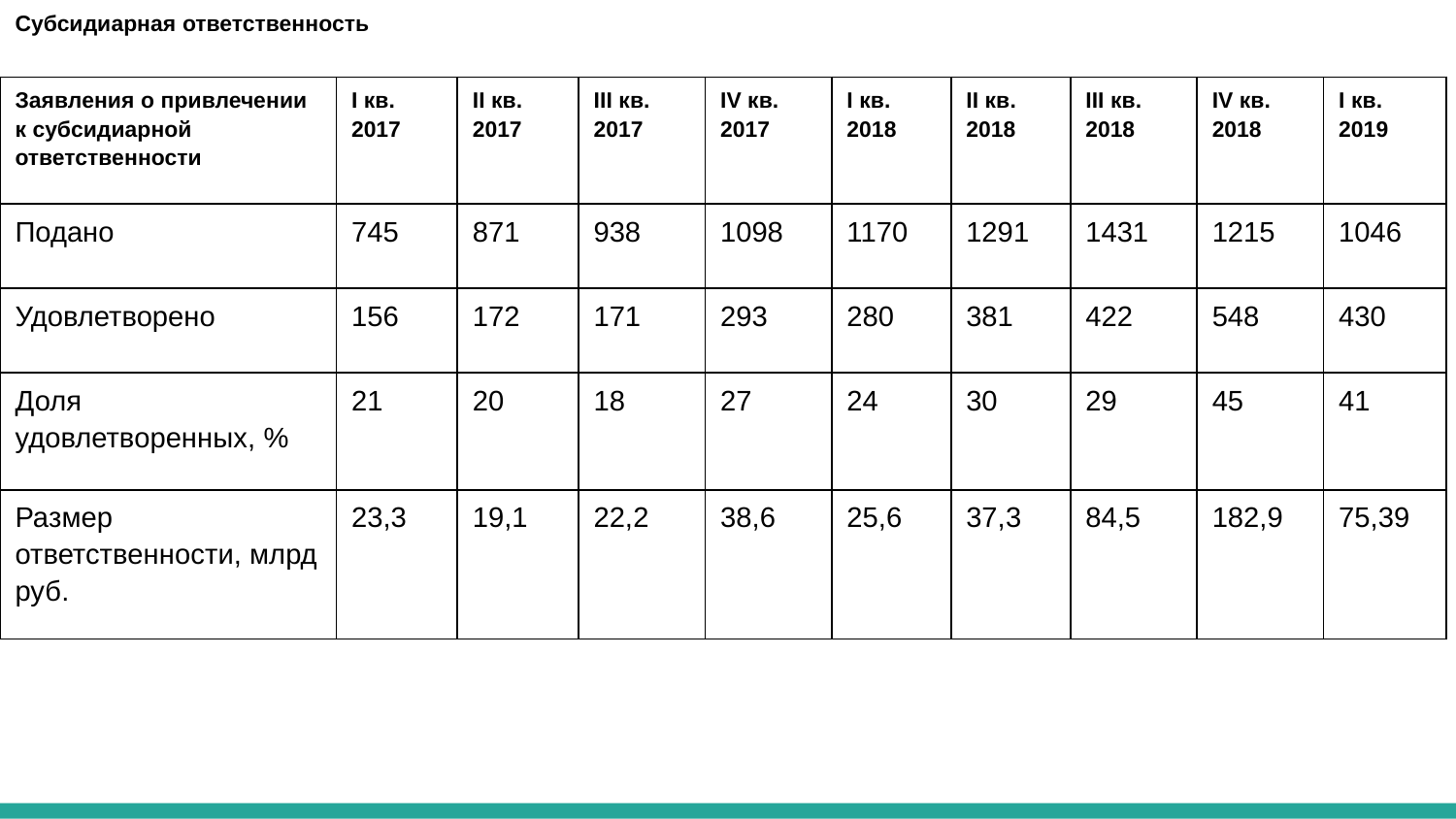

| Субсидиарная ответственность |  |  |  |  |  |  |  |  |  |
| --- | --- | --- | --- | --- | --- | --- | --- | --- | --- |
| Заявления о привлечении к субсидиарной ответственности | I кв. 2017 | II кв. 2017 | III кв. 2017 | IV кв. 2017 | I кв. 2018 | II кв. 2018 | III кв. 2018 | IV кв. 2018 | I кв. 2019 |
| Подано | 745 | 871 | 938 | 1098 | 1170 | 1291 | 1431 | 1215 | 1046 |
| Удовлетворено | 156 | 172 | 171 | 293 | 280 | 381 | 422 | 548 | 430 |
| Доля удовлетворенных, % | 21 | 20 | 18 | 27 | 24 | 30 | 29 | 45 | 41 |
| Размер ответственности, млрд руб. | 23,3 | 19,1 | 22,2 | 38,6 | 25,6 | 37,3 | 84,5 | 182,9 | 75,39 |